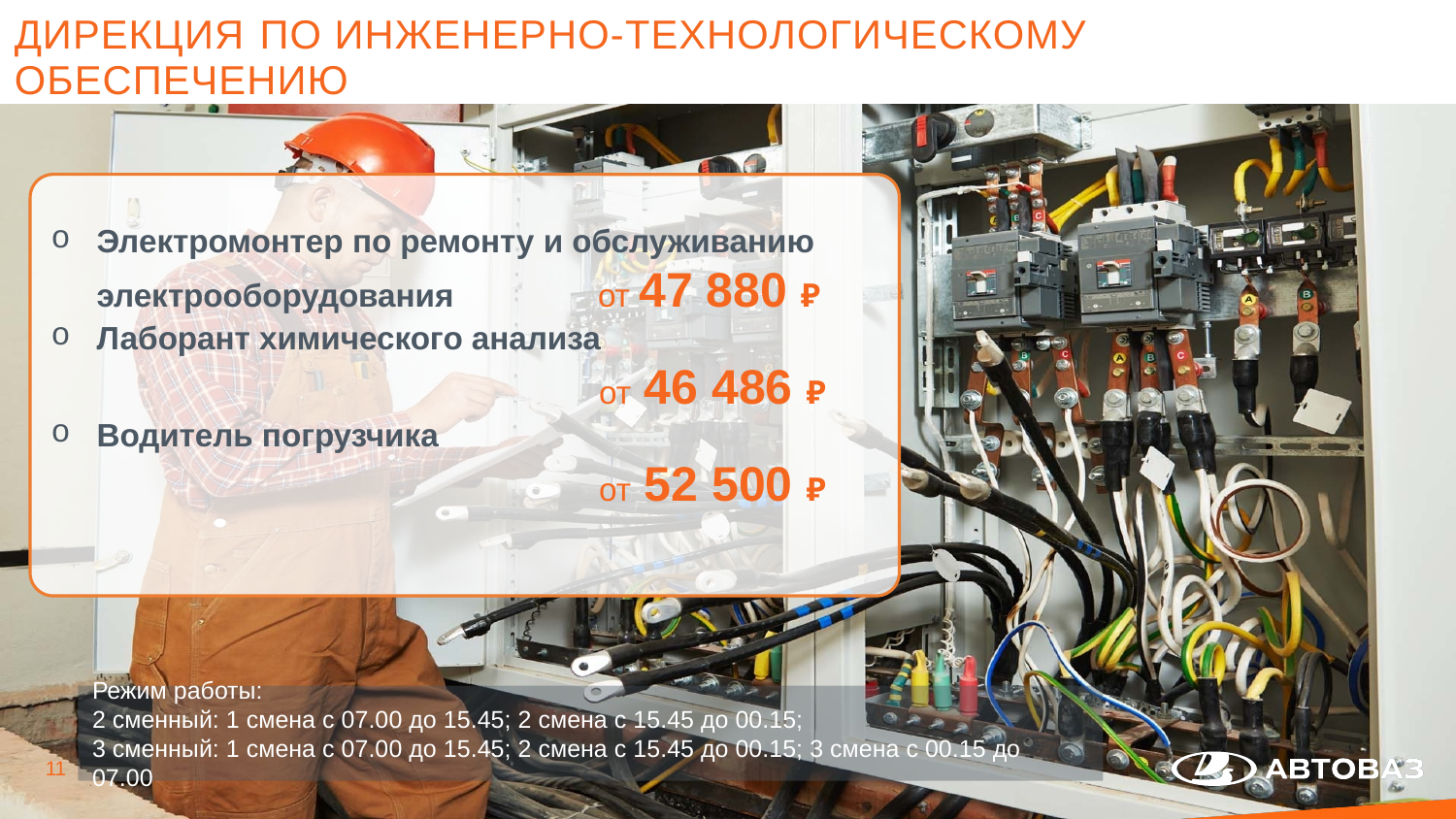

ДИРЕКЦИЯ ПО инженерно-технологическому
обеспечению

Электромонтер по ремонту и обслуживанию электрооборудования                от 47 880 ₽
Лаборант химического анализа
                                                             от 46 486 ₽
Водитель погрузчика
                                                             от 52 500 ₽

Режим работы:
2 сменный: 1 смена с 07.00 до 15.45; 2 смена с 15.45 до 00.15;
3 сменный: 1 смена с 07.00 до 15.45; 2 смена с 15.45 до 00.15; 3 смена с 00.15 до 07.00